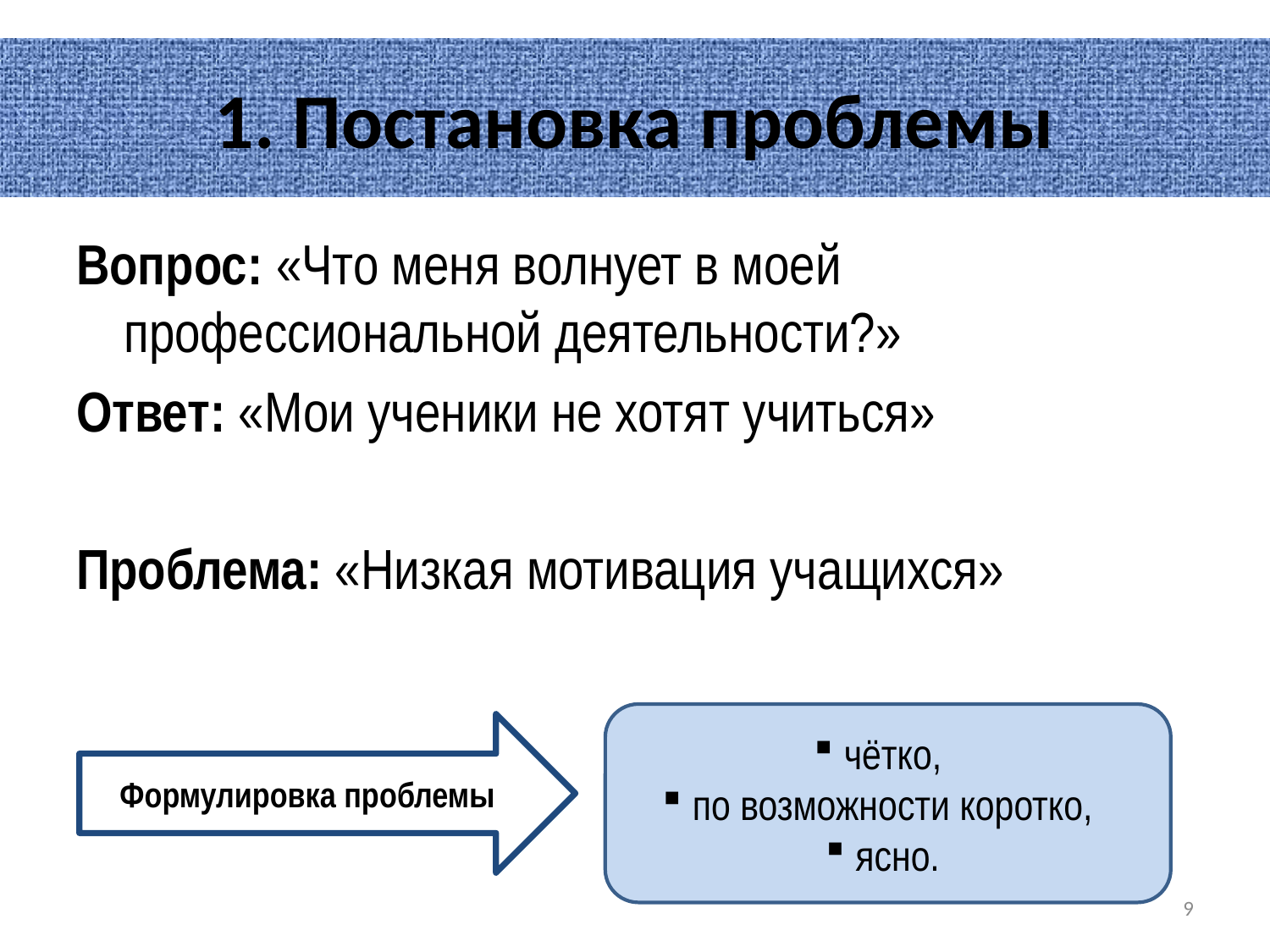

# 1. Постановка проблемы
Вопрос: «Что меня волнует в моей профессиональной деятельности?»
Ответ: «Мои ученики не хотят учиться»

Проблема: «Низкая мотивация учащихся»
чётко,
по возможности коротко,
ясно.
Формулировка проблемы
9